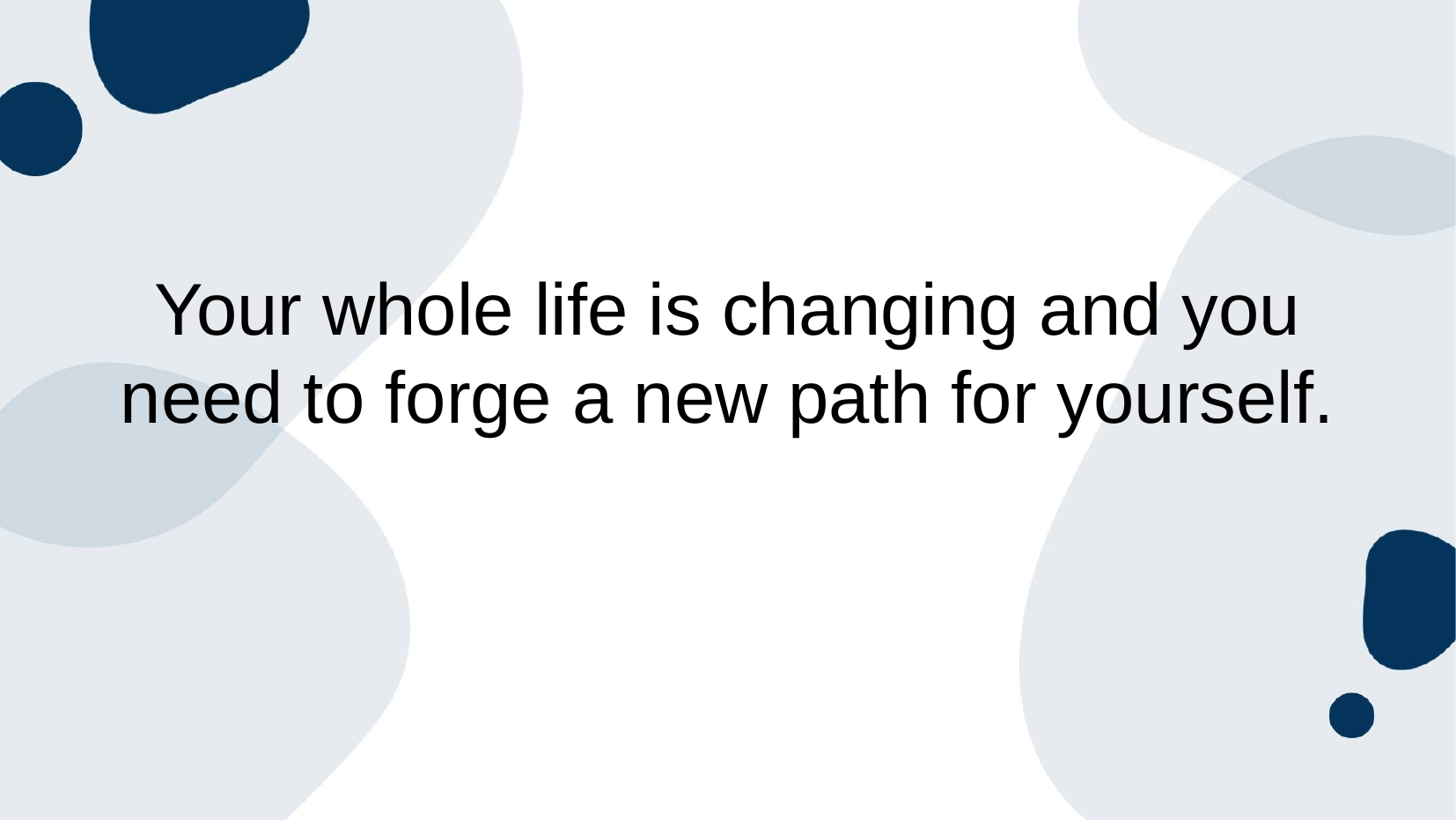

Your whole life is changing and you need to forge a new path for yourself.